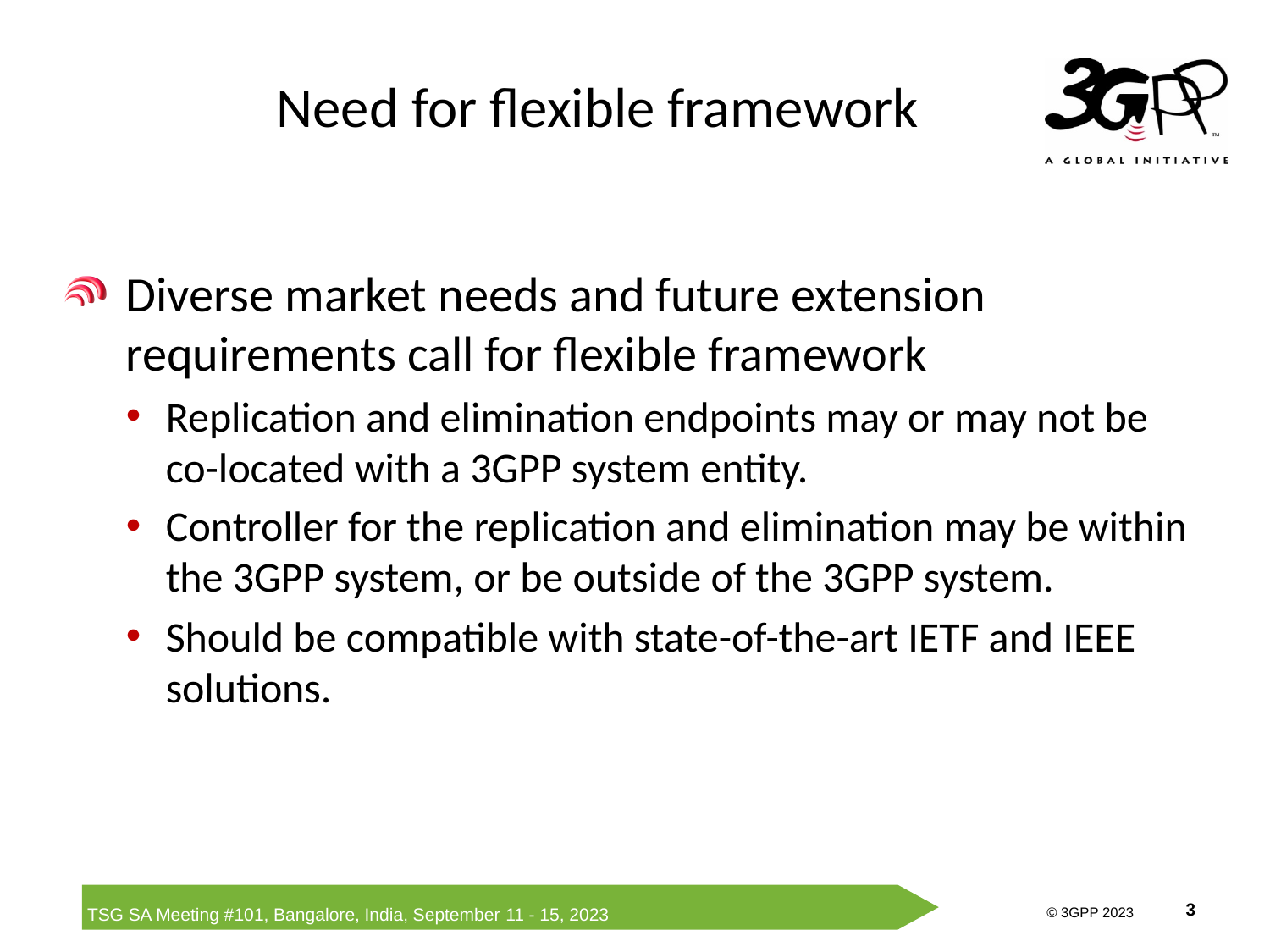

# Need for flexible framework
Diverse market needs and future extension requirements call for flexible framework
Replication and elimination endpoints may or may not be co-located with a 3GPP system entity.
Controller for the replication and elimination may be within the 3GPP system, or be outside of the 3GPP system.
Should be compatible with state-of-the-art IETF and IEEE solutions.